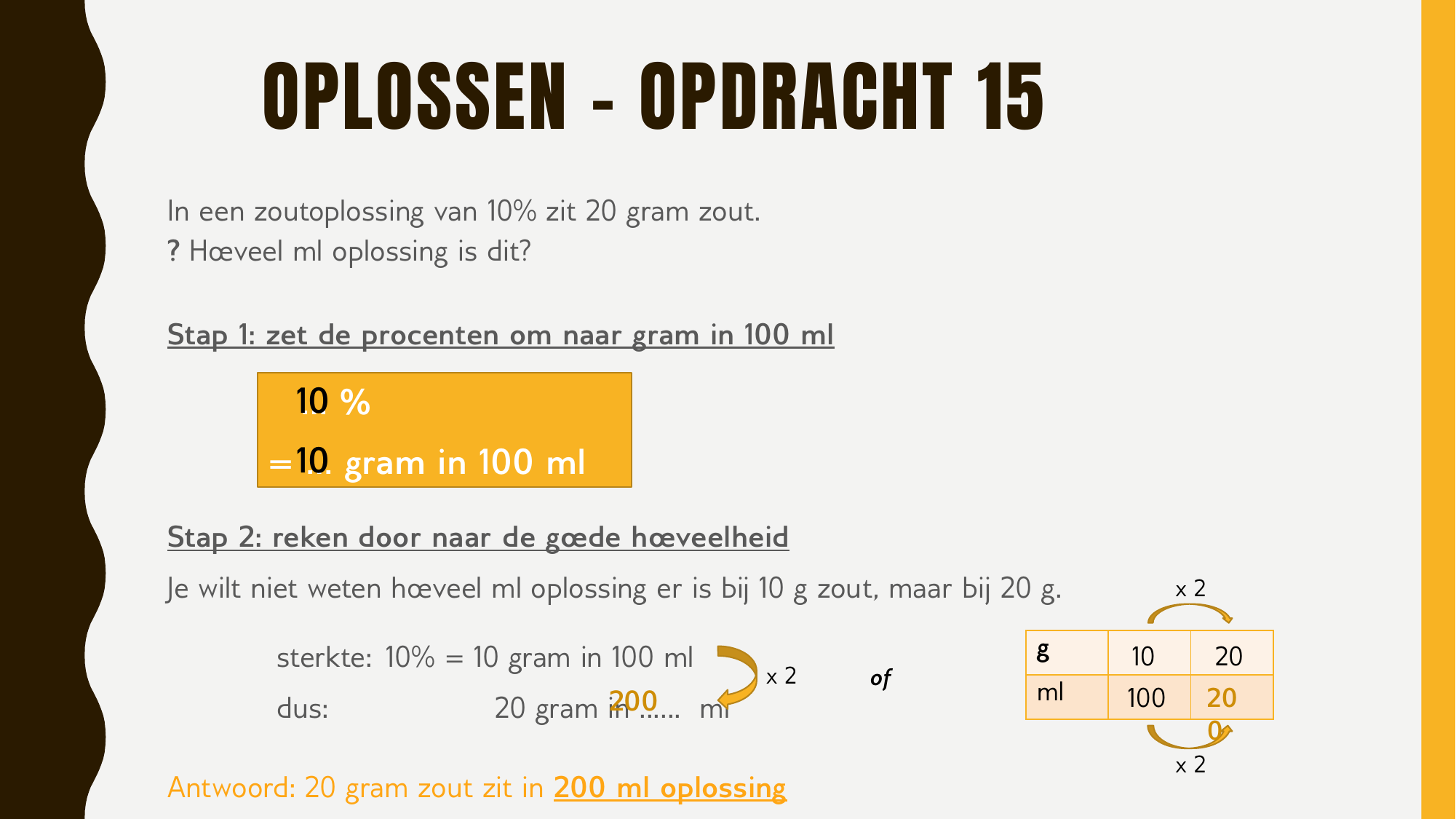

# Oplossen - opdracht 15
In een zoutoplossing van 10% zit 20 gram zout.
? Hoeveel ml oplossing is dit?

Stap 1: zet de procenten om naar gram in 100 ml

Stap 2: reken door naar de goede hoeveelheid
Je wilt niet weten hoeveel ml oplossing er is bij 10 g zout, maar bij 20 g.

	sterkte:	10% = 10 gram in 100 ml
	dus:                                   20 gram in ......  ml

10
   … %

= … gram in 100 ml
10
x 2

| g |  |  |
| --- | --- | --- |
| ml |  |  |
10
20
x 2
of

100
200
200

x 2
Antwoord: 20 gram zout zit in 200 ml oplossing